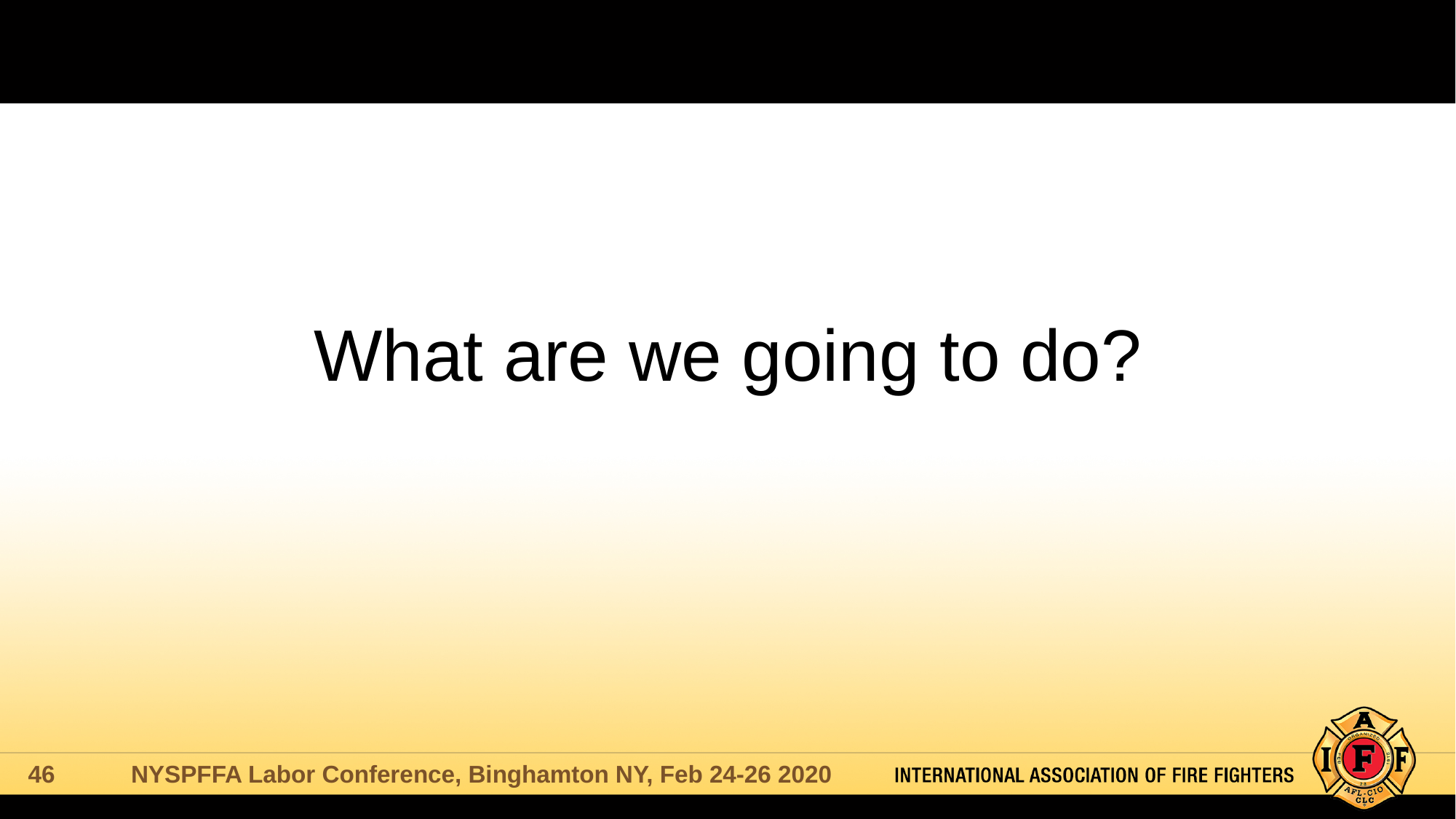

# What are we going to do?
NYSPFFA Labor Conference, Binghamton NY, Feb 24-26 2020